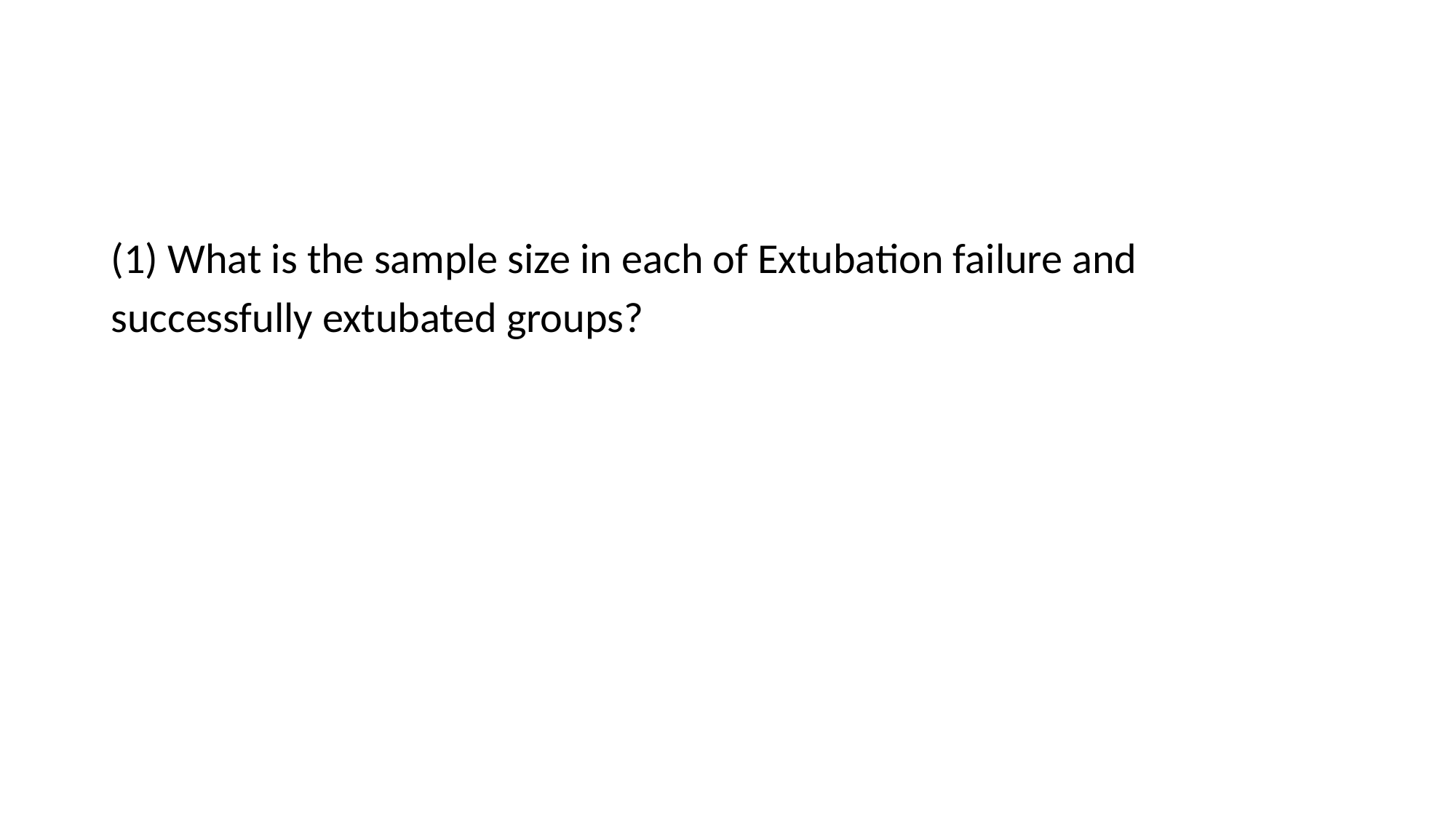

(1) What is the sample size in each of Extubation failure and successfully extubated groups?